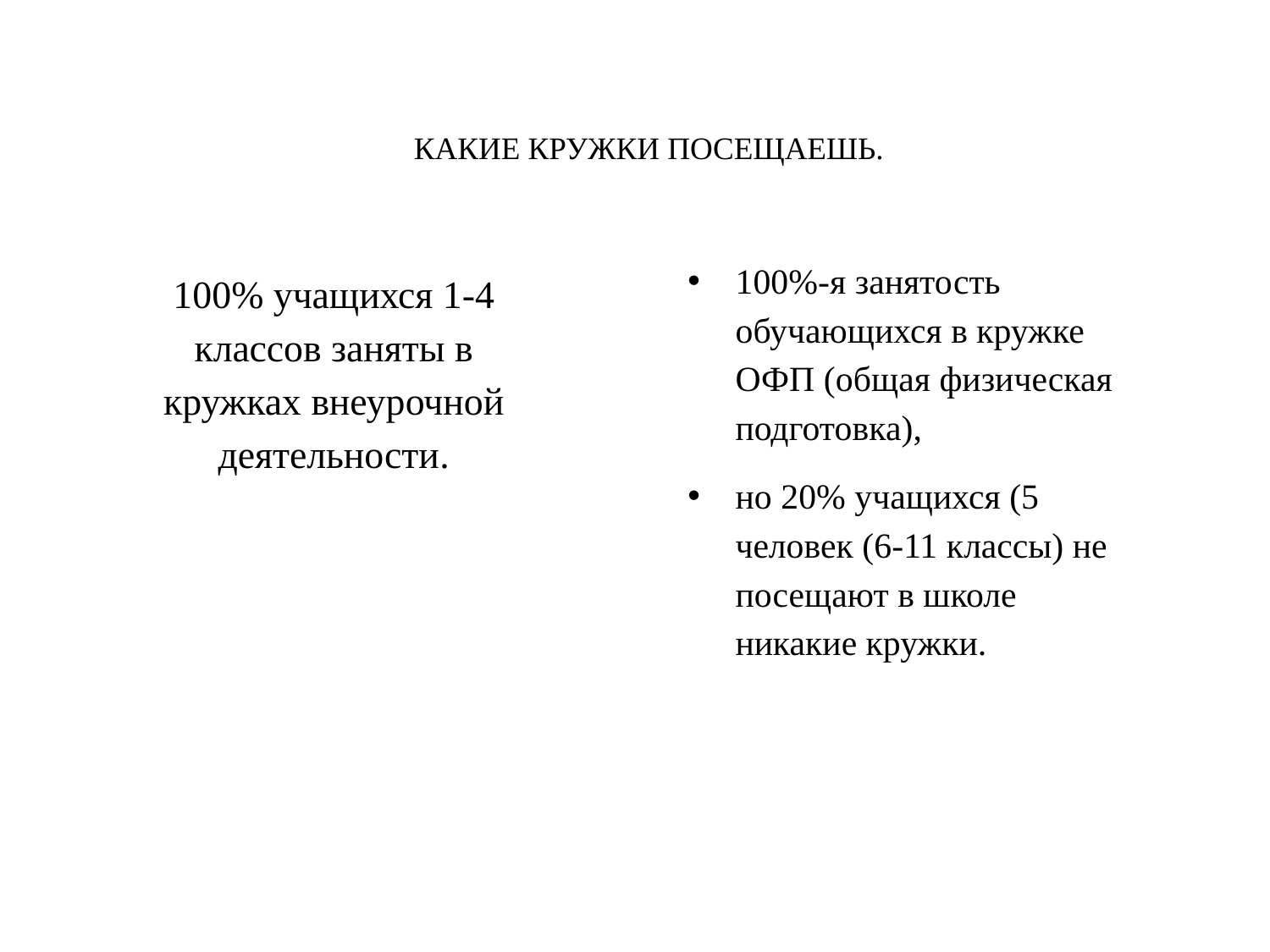

# КАКИЕ КРУЖКИ ПОСЕЩАЕШЬ.
100%-я занятость обучающихся в кружке ОФП (общая физическая подготовка),
но 20% учащихся (5 человек (6-11 классы) не посещают в школе никакие кружки.
100% учащихся 1-4 классов заняты в кружках внеурочной деятельности.